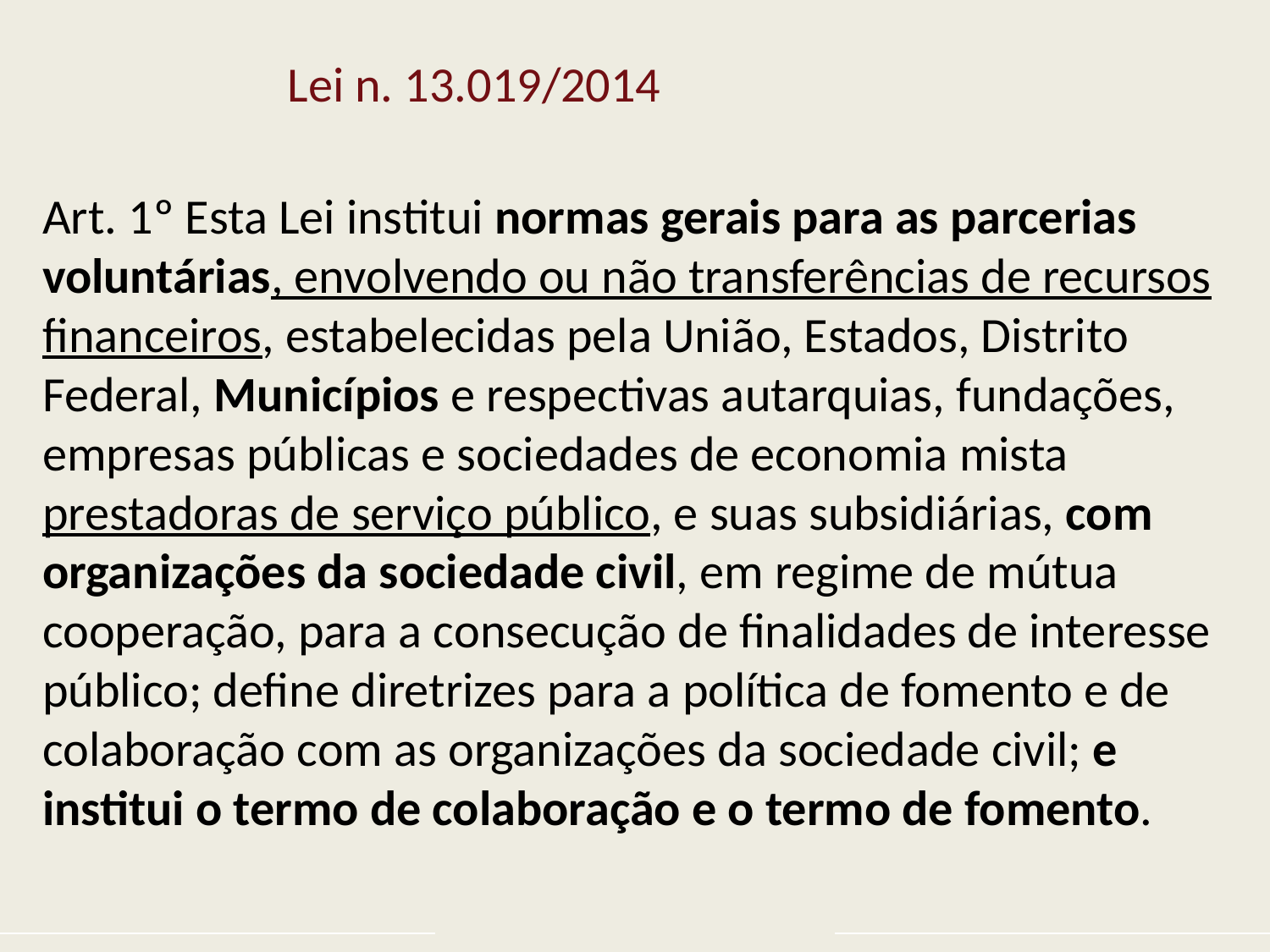

# Lei n. 13.019/2014
Art. 1º Esta Lei institui normas gerais para as parcerias voluntárias, envolvendo ou não transferências de recursos financeiros, estabelecidas pela União, Estados, Distrito Federal, Municípios e respectivas autarquias, fundações, empresas públicas e sociedades de economia mista prestadoras de serviço público, e suas subsidiárias, com organizações da sociedade civil, em regime de mútua cooperação, para a consecução de finalidades de interesse público; define diretrizes para a política de fomento e de colaboração com as organizações da sociedade civil; e institui o termo de colaboração e o termo de fomento.